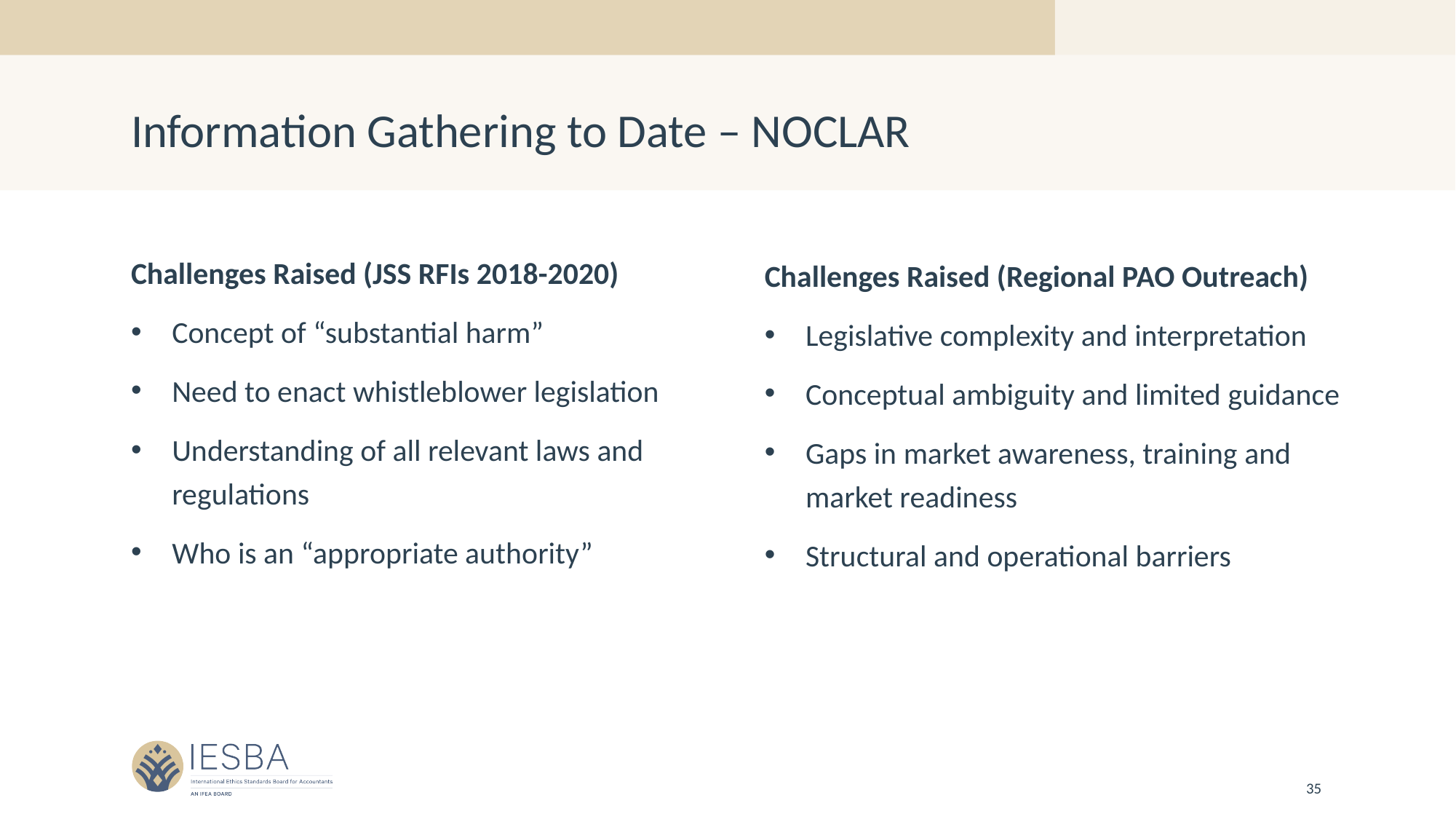

# Information Gathering to Date – NOCLAR
Challenges Raised (JSS RFIs 2018-2020)
Concept of “substantial harm”
Need to enact whistleblower legislation
Understanding of all relevant laws and regulations
Who is an “appropriate authority”

Challenges Raised (Regional PAO Outreach)
Legislative complexity and interpretation
Conceptual ambiguity and limited guidance
Gaps in market awareness, training and market readiness
Structural and operational barriers

35